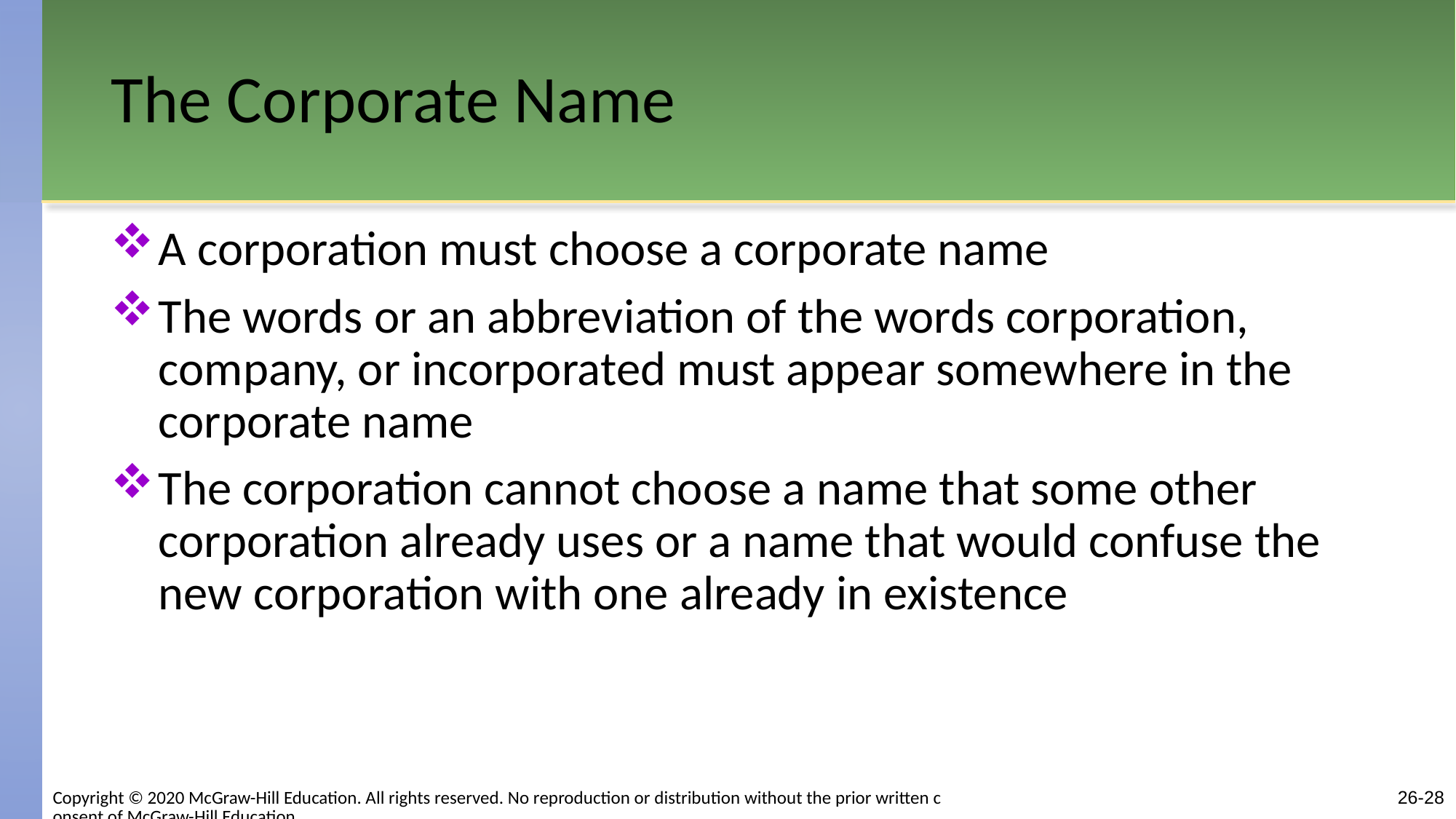

# The Corporate Name
A corporation must choose a corporate name
The words or an abbreviation of the words corporation, company, or incorporated must appear somewhere in the corporate name
The corporation cannot choose a name that some other corporation already uses or a name that would confuse the new corporation with one already in existence
Copyright © 2020 McGraw-Hill Education. All rights reserved. No reproduction or distribution without the prior written consent of McGraw-Hill Education.
26-28